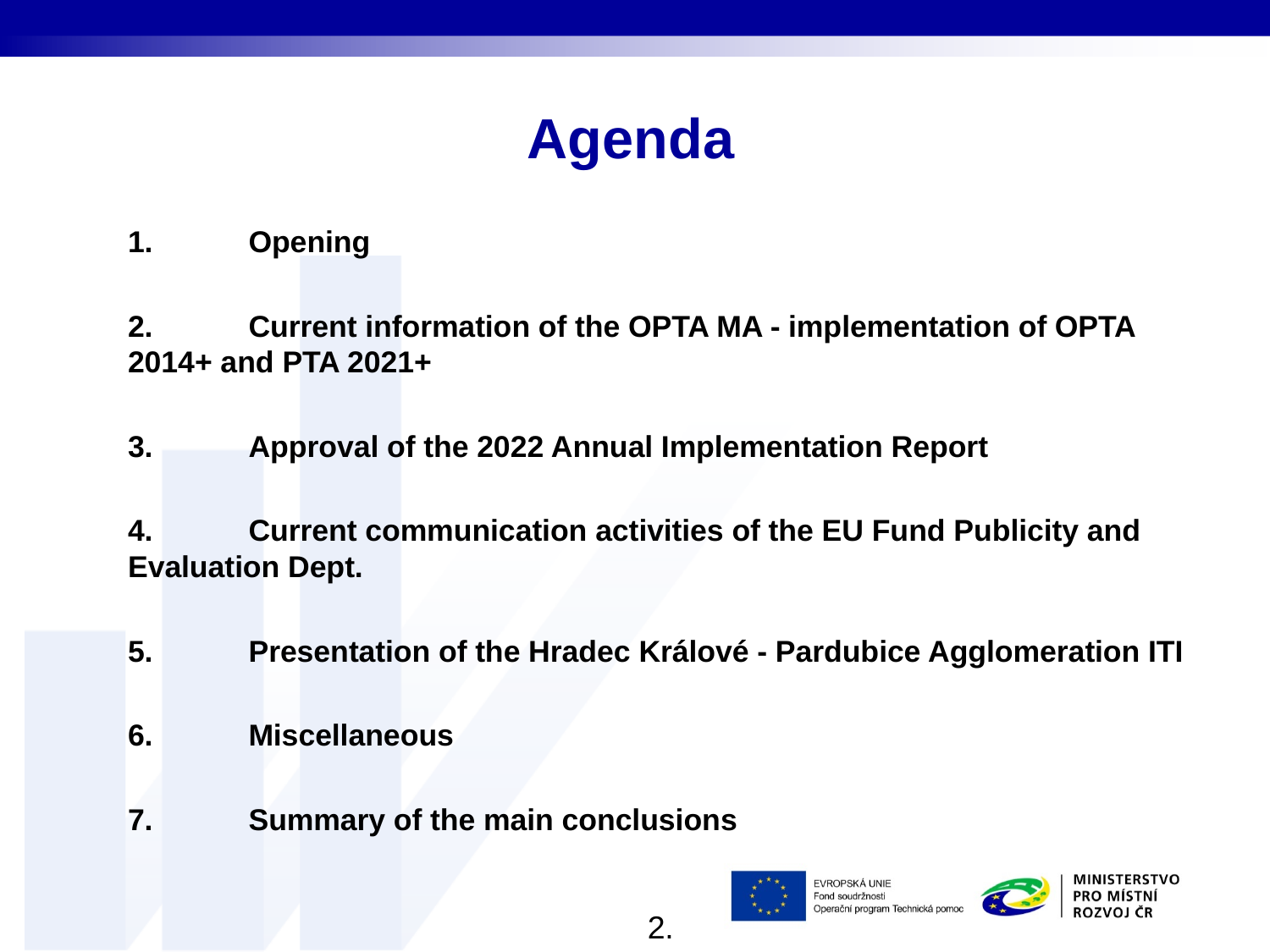

# Agenda
1.	Opening

2.	Current information of the OPTA MA - implementation of OPTA 2014+ and PTA 2021+

3.	Approval of the 2022 Annual Implementation Report

4.	Current communication activities of the EU Fund Publicity and Evaluation Dept.

5.	Presentation of the Hradec Králové - Pardubice Agglomeration ITI

6.	Miscellaneous

7.	Summary of the main conclusions

2.